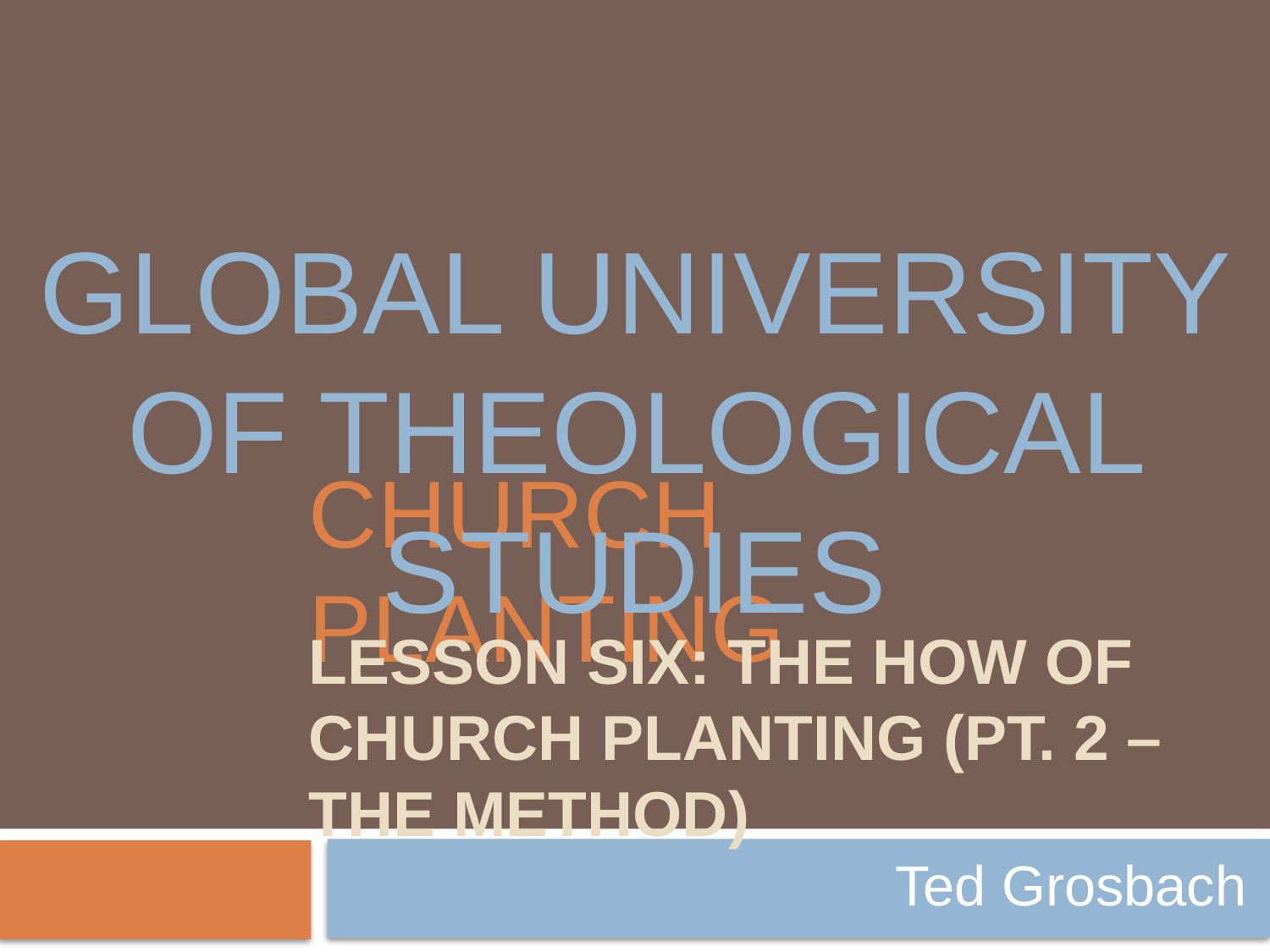

GLOBAL UNIVERSITY OF THEOLOGICAL STUDIES
# Church Planting
Lesson Six: The How Of Church Planting (Pt. 2 – The Method)
Ted Grosbach